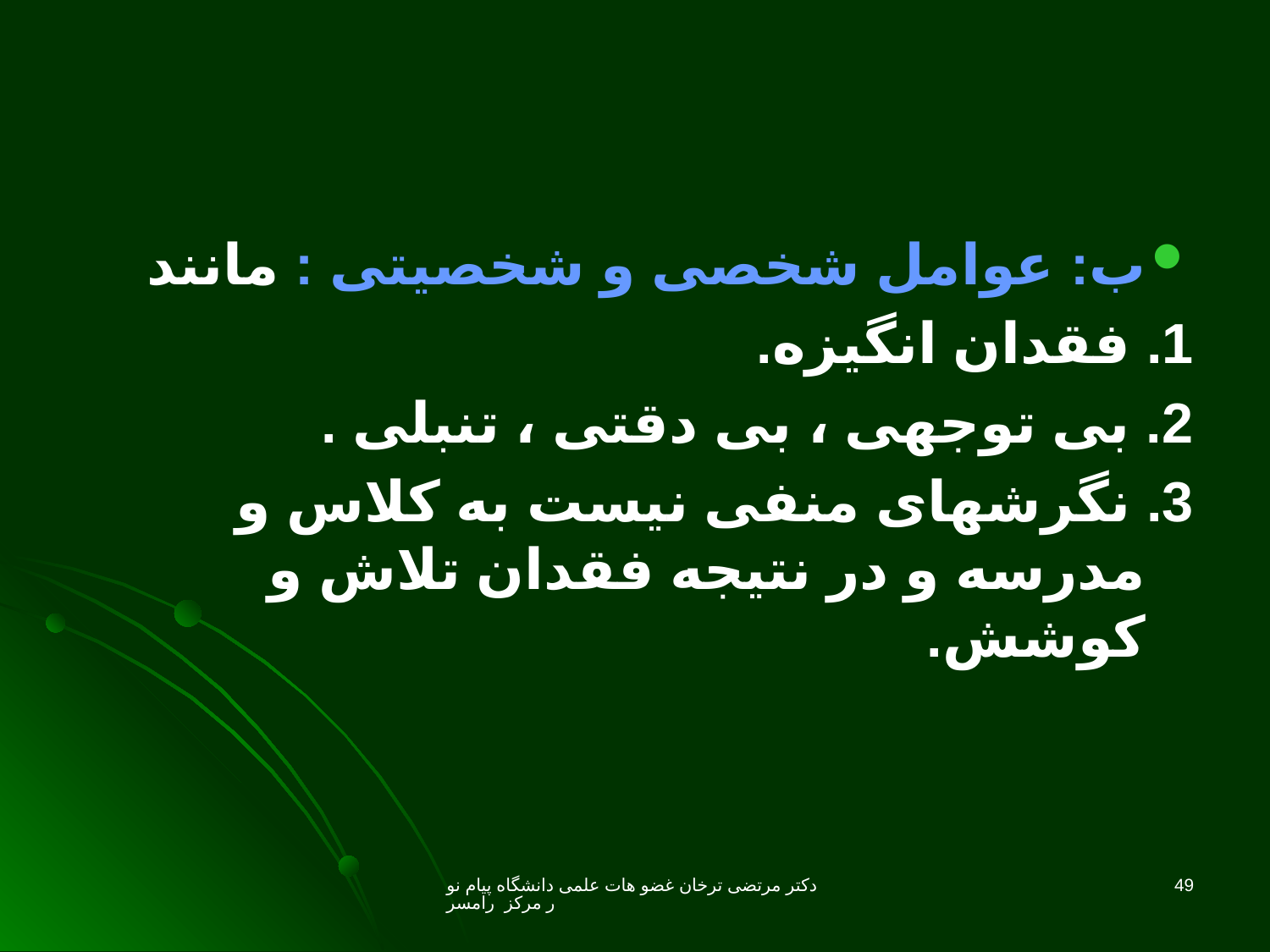

ب: عوامل شخصی و شخصیتی : مانند
1. فقدان انگیزه.
2. بی توجهی ، بی دقتی ، تنبلی .
3. نگرشهای منفی نیست به کلاس و مدرسه و در نتیجه فقدان تلاش و کوشش.
دکتر مرتضی ترخان غضو هات علمی دانشگاه پیام نور مرکز رامسر
49